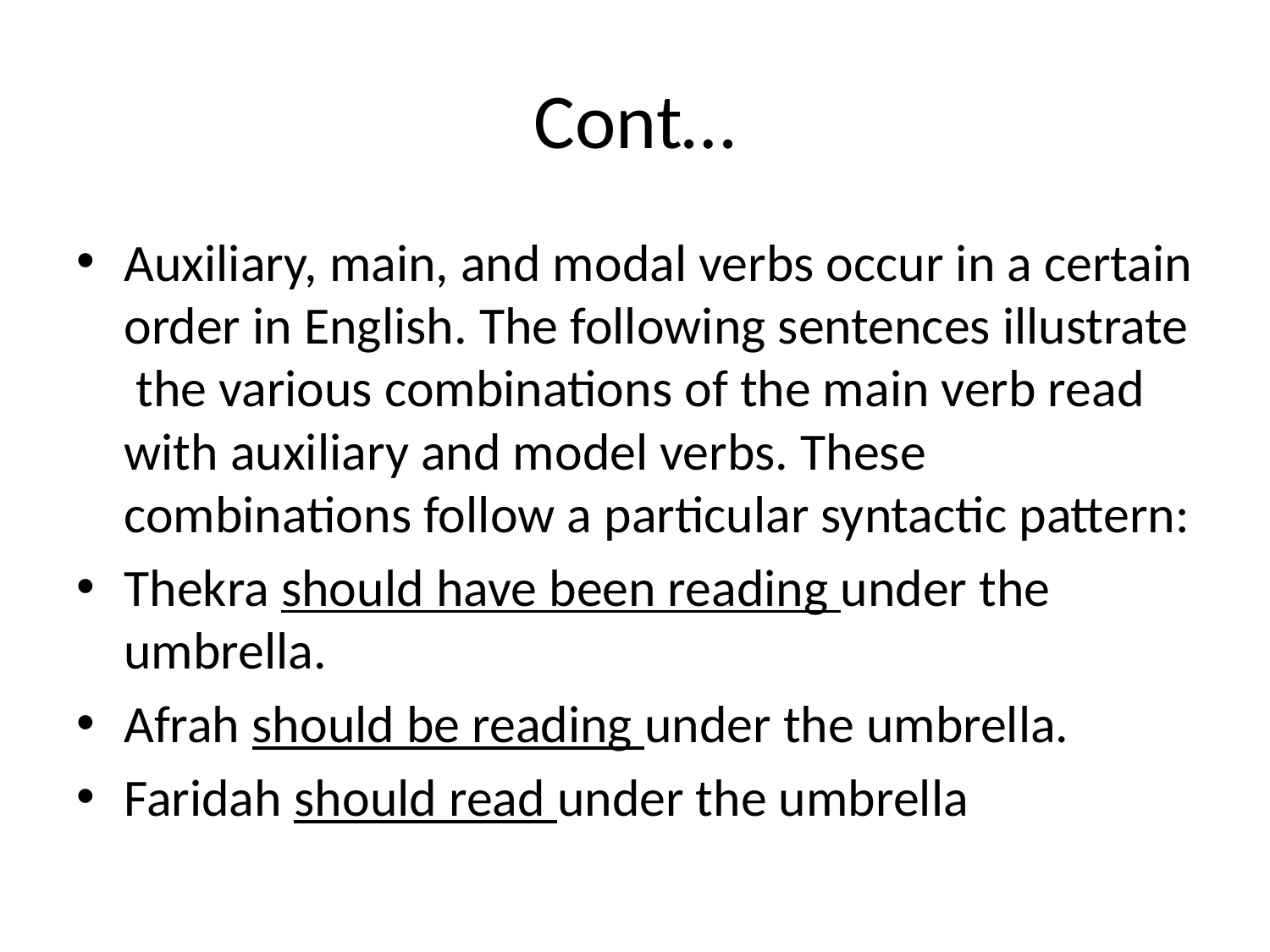

# Cont…
Auxiliary, main, and modal verbs occur in a certain order in English. The following sentences illustrate  the various combinations of the main verb read with auxiliary and model verbs. These combinations follow a particular syntactic pattern:
Thekra should have been reading under the umbrella.
Afrah should be reading under the umbrella.
Faridah should read under the umbrella